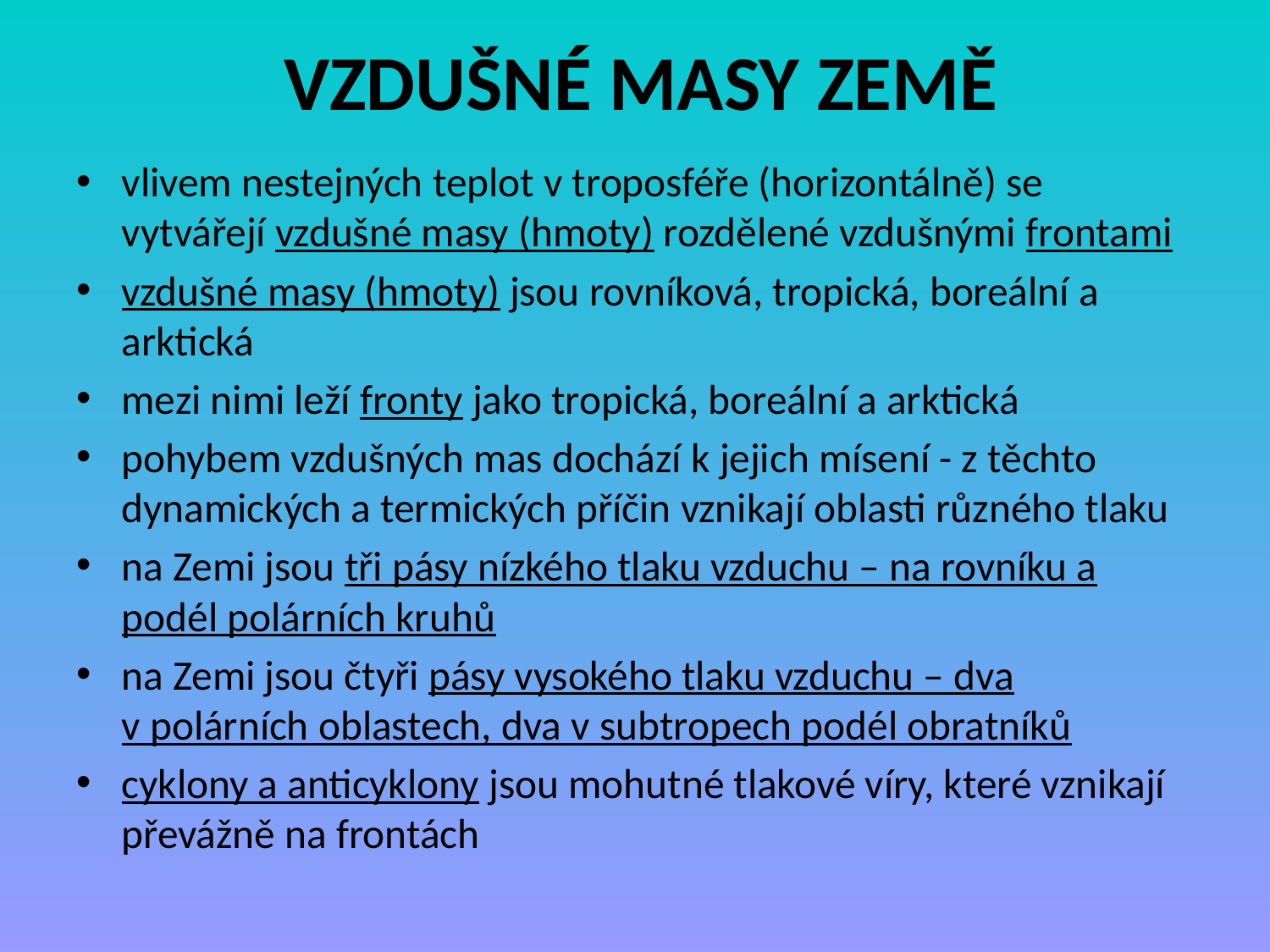

# VZDUŠNÉ MASY ZEMĚ
vlivem nestejných teplot v troposféře (horizontálně) se vytvářejí vzdušné masy (hmoty) rozdělené vzdušnými frontami
vzdušné masy (hmoty) jsou rovníková, tropická, boreální a arktická
mezi nimi leží fronty jako tropická, boreální a arktická
pohybem vzdušných mas dochází k jejich mísení - z těchto dynamických a termických příčin vznikají oblasti různého tlaku
na Zemi jsou tři pásy nízkého tlaku vzduchu – na rovníku a podél polárních kruhů
na Zemi jsou čtyři pásy vysokého tlaku vzduchu – dva v polárních oblastech, dva v subtropech podél obratníků
cyklony a anticyklony jsou mohutné tlakové víry, které vznikají převážně na frontách